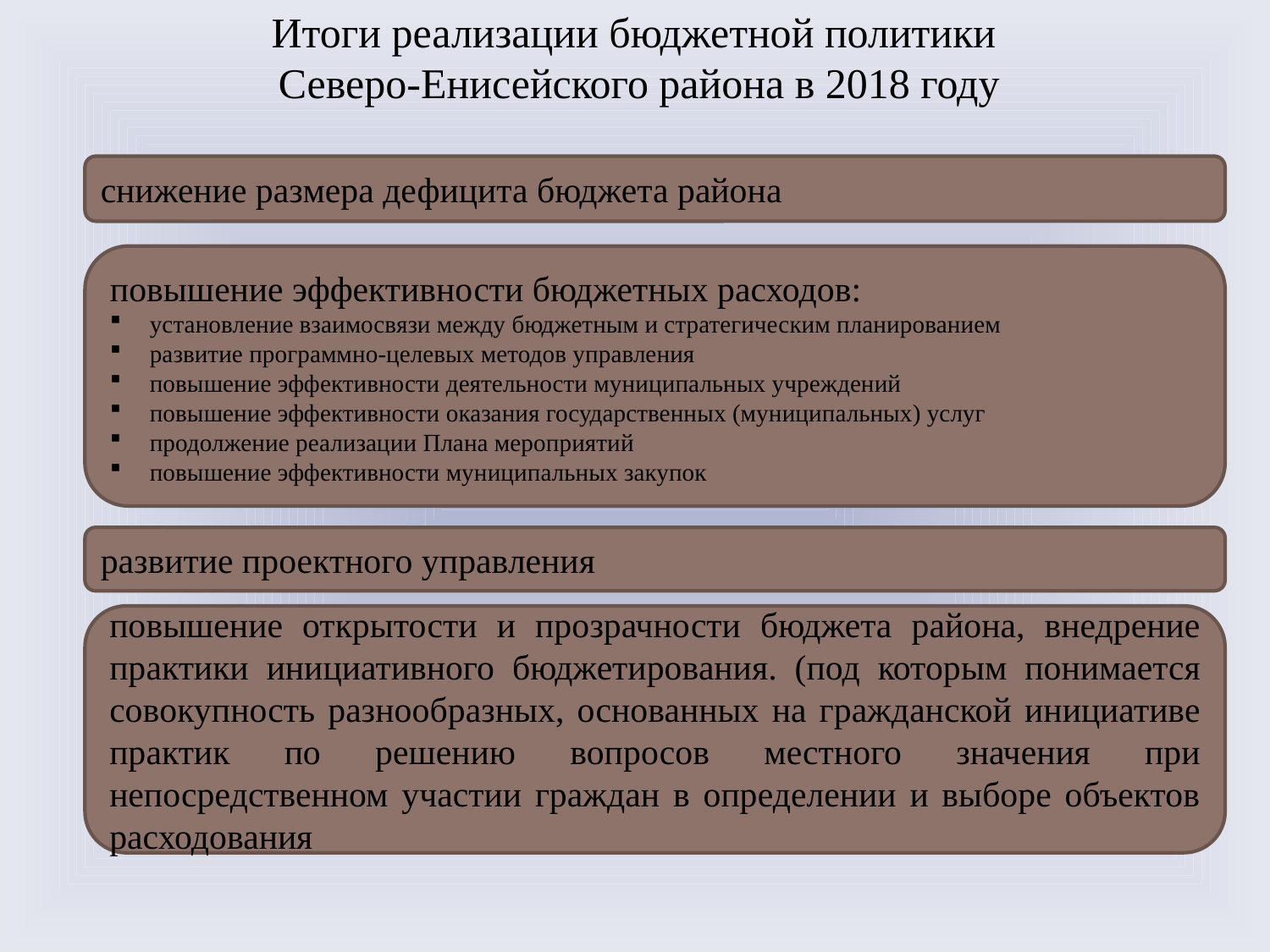

# Итоги реализации бюджетной политики Северо-Енисейского района в 2018 году
снижение размера дефицита бюджета района
повышение эффективности бюджетных расходов:
установление взаимосвязи между бюджетным и стратегическим планированием
развитие программно-целевых методов управления
повышение эффективности деятельности муниципальных учреждений
повышение эффективности оказания государственных (муниципальных) услуг
продолжение реализации Плана мероприятий
повышение эффективности муниципальных закупок
развитие проектного управления
повышение открытости и прозрачности бюджета района, внедрение практики инициативного бюджетирования. (под которым понимается совокупность разнообразных, основанных на гражданской инициативе практик по решению вопросов местного значения при непосредственном участии граждан в определении и выборе объектов расходования